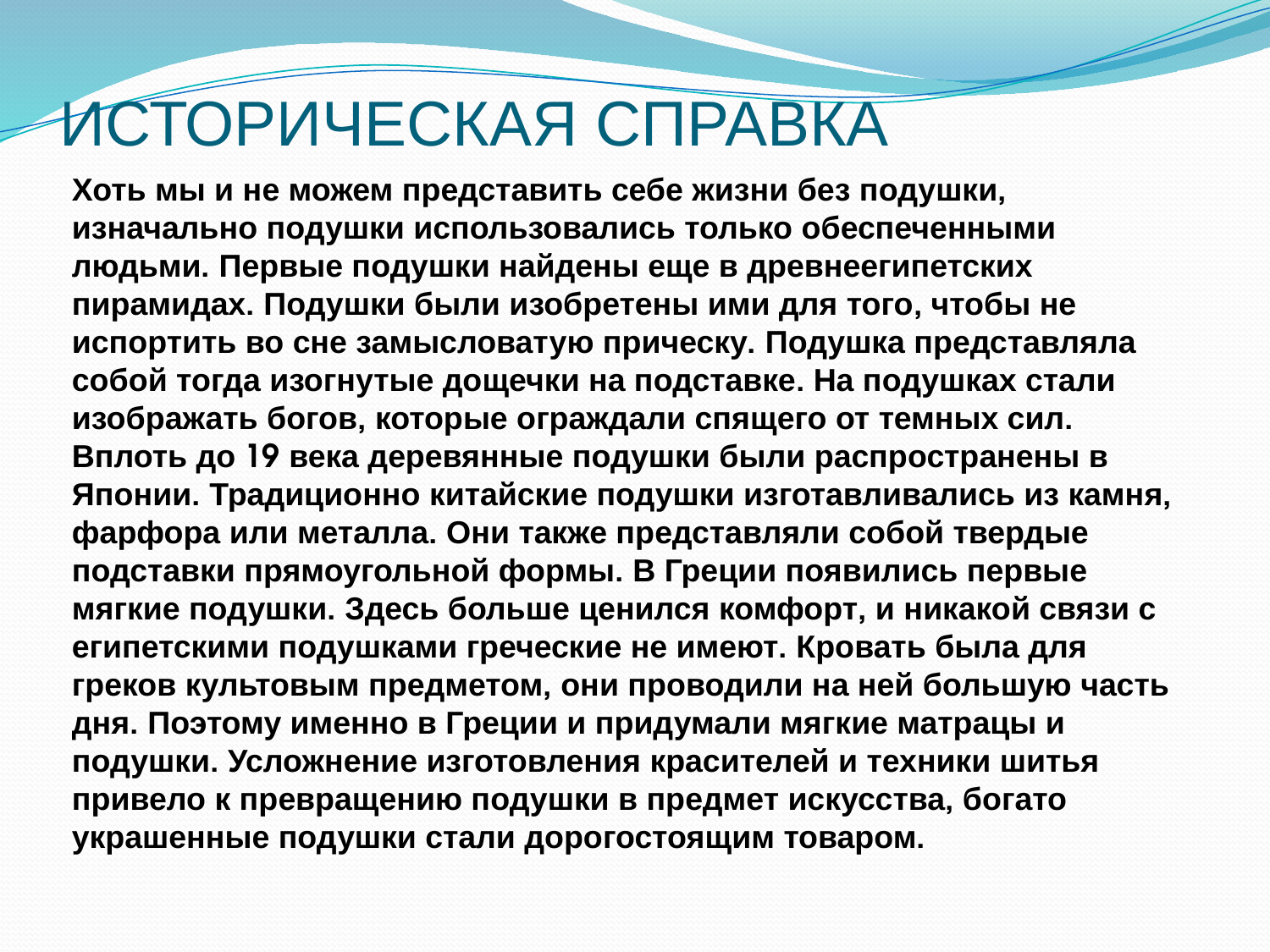

# ИСТОРИЧЕСКАЯ СПРАВКА
Хоть мы и не можем представить себе жизни без подушки, изначально подушки использовались только обеспеченными людьми. Первые подушки найдены еще в древнеегипетских пирамидах. Подушки были изобретены ими для того, чтобы не испортить во сне замысловатую прическу. Подушка представляла собой тогда изогнутые дощечки на подставке. На подушках стали изображать богов, которые ограждали спящего от темных сил. Вплоть до 19 века деревянные подушки были распространены в Японии. Традиционно китайские подушки изготавливались из камня, фарфора или металла. Они также представляли собой твердые подставки прямоугольной формы. В Греции появились первые мягкие подушки. Здесь больше ценился комфорт, и никакой связи с египетскими подушками греческие не имеют. Кровать была для греков культовым предметом, они проводили на ней большую часть дня. Поэтому именно в Греции и придумали мягкие матрацы и подушки. Усложнение изготовления красителей и техники шитья привело к превращению подушки в предмет искусства, богато украшенные подушки стали дорогостоящим товаром.